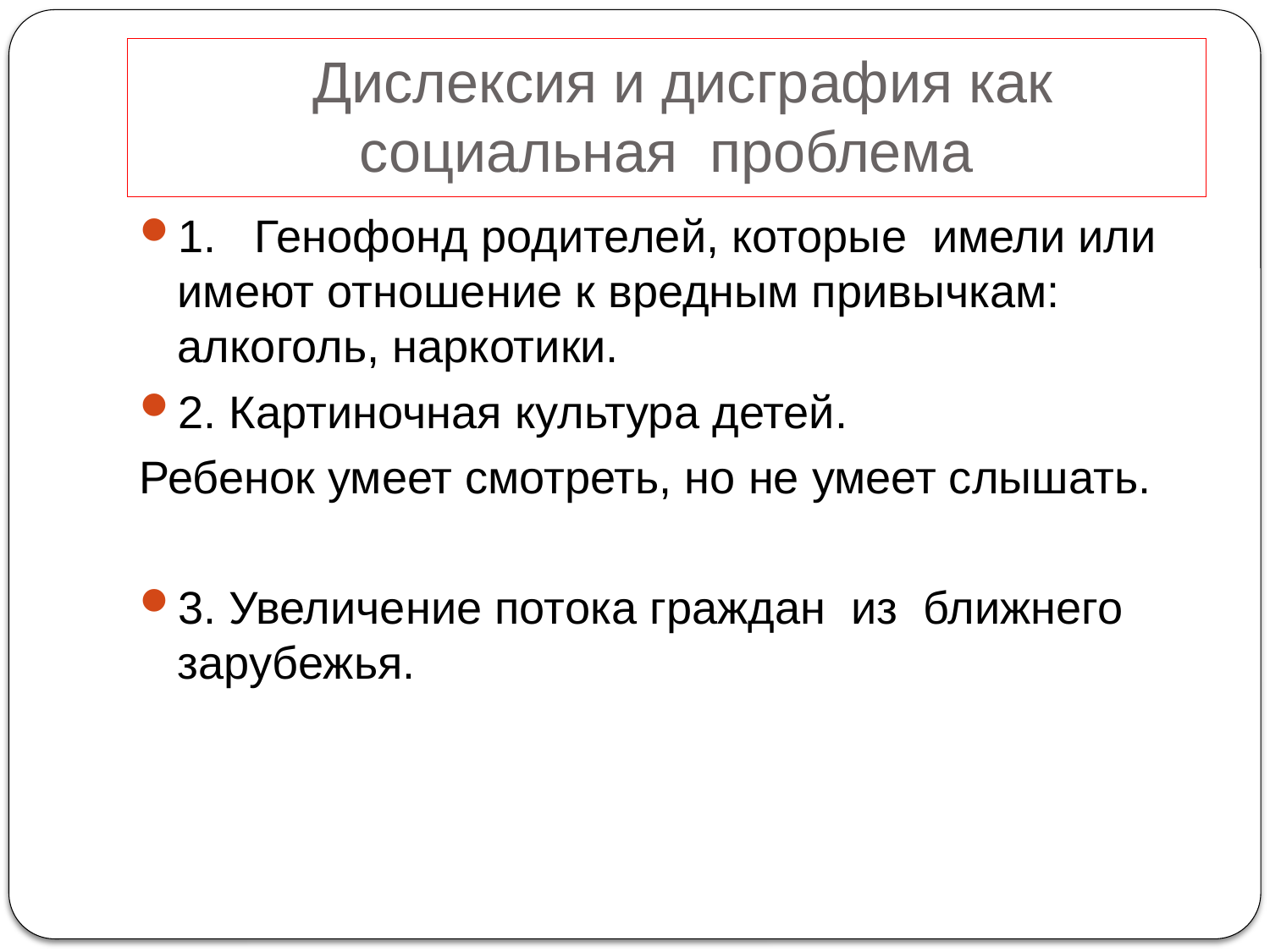

# Дислексия и дисграфия как социальная  проблема
1.   Генофонд родителей, которые  имели или имеют отношение к вредным привычкам: алкоголь, наркотики.
2. Картиночная культура детей.
Ребенок умеет смотреть, но не умеет слышать.

3. Увеличение потока граждан  из  ближнего зарубежья.